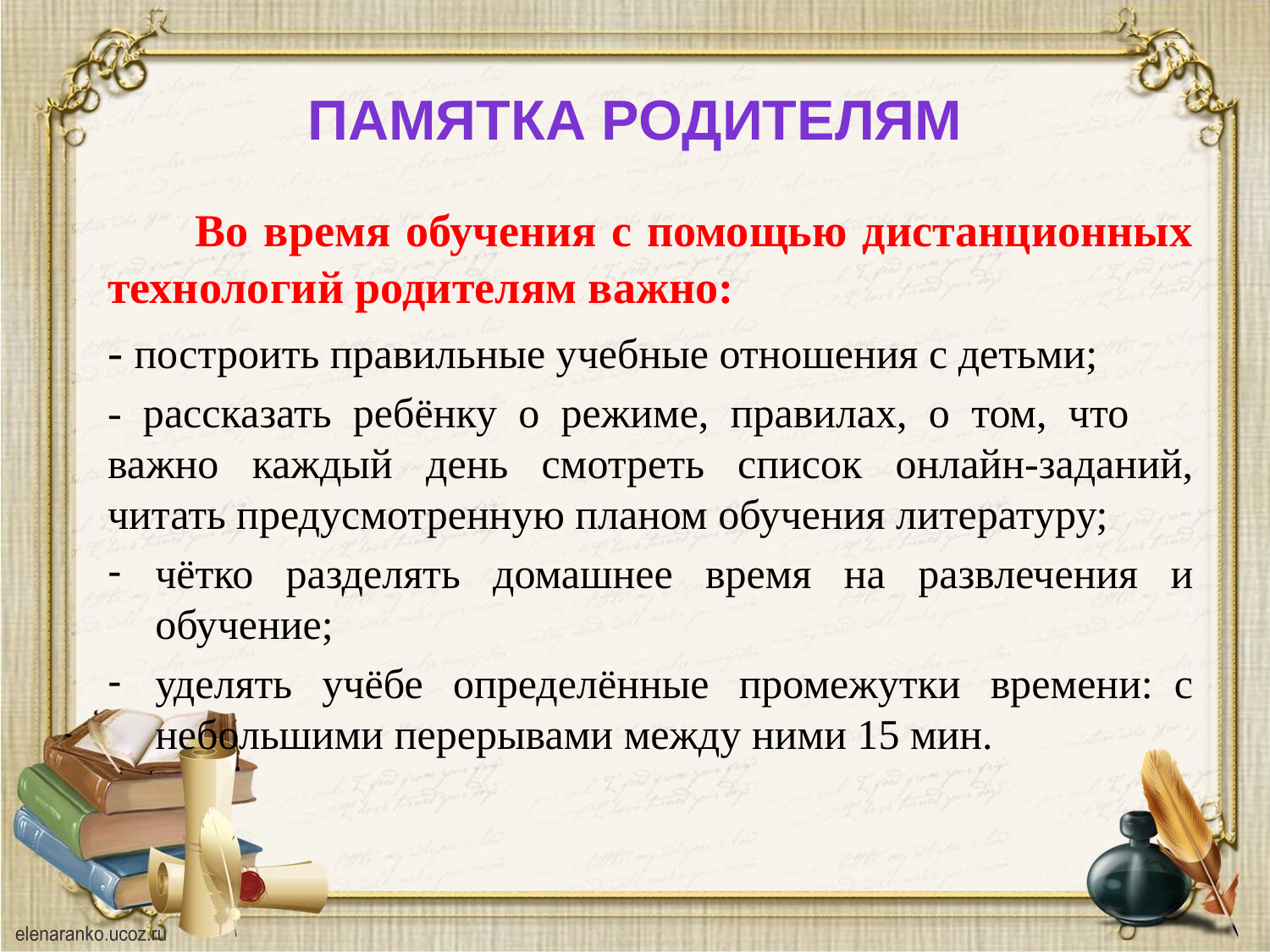

# Памятка родителям
     Во время обучения с помощью дистанционных технологий родителям важно:
- построить правильные учебные отношения с детьми;
- рассказать ребёнку о режиме, правилах, о том, что    важно каждый день смотреть список онлайн-заданий, читать предусмотренную планом обучения литературу;
чётко разделять домашнее время на развлечения и обучение;
уделять учёбе определённые промежутки времени:  с небольшими перерывами между ними 15 мин.